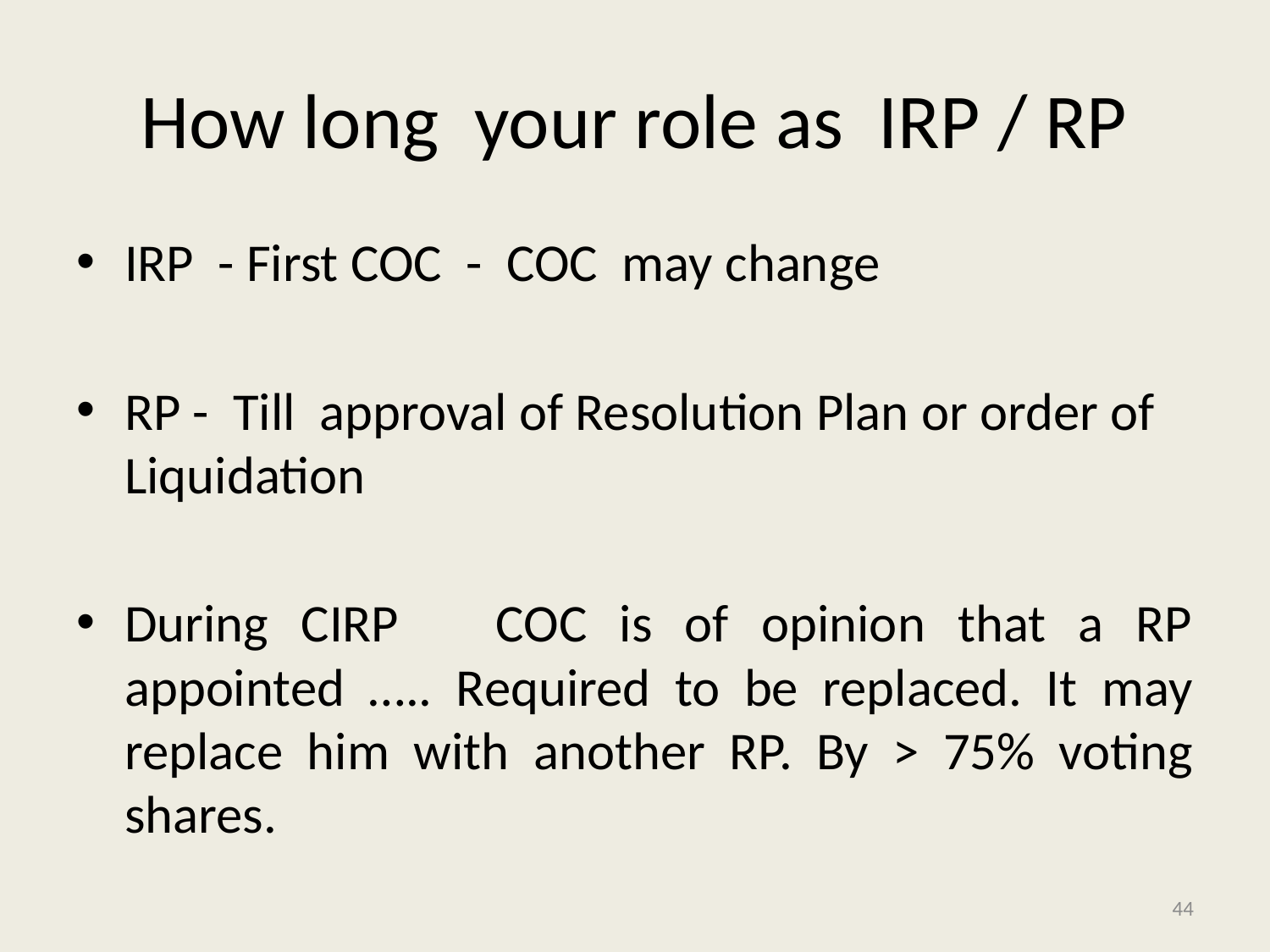

# How long  your role as  IRP / RP
IRP  - First COC  -  COC  may change

RP -  Till  approval of Resolution Plan or order of Liquidation

During CIRP   COC is of opinion that a RP appointed ….. Required to be replaced. It may replace him with another RP. By > 75% voting shares.
44